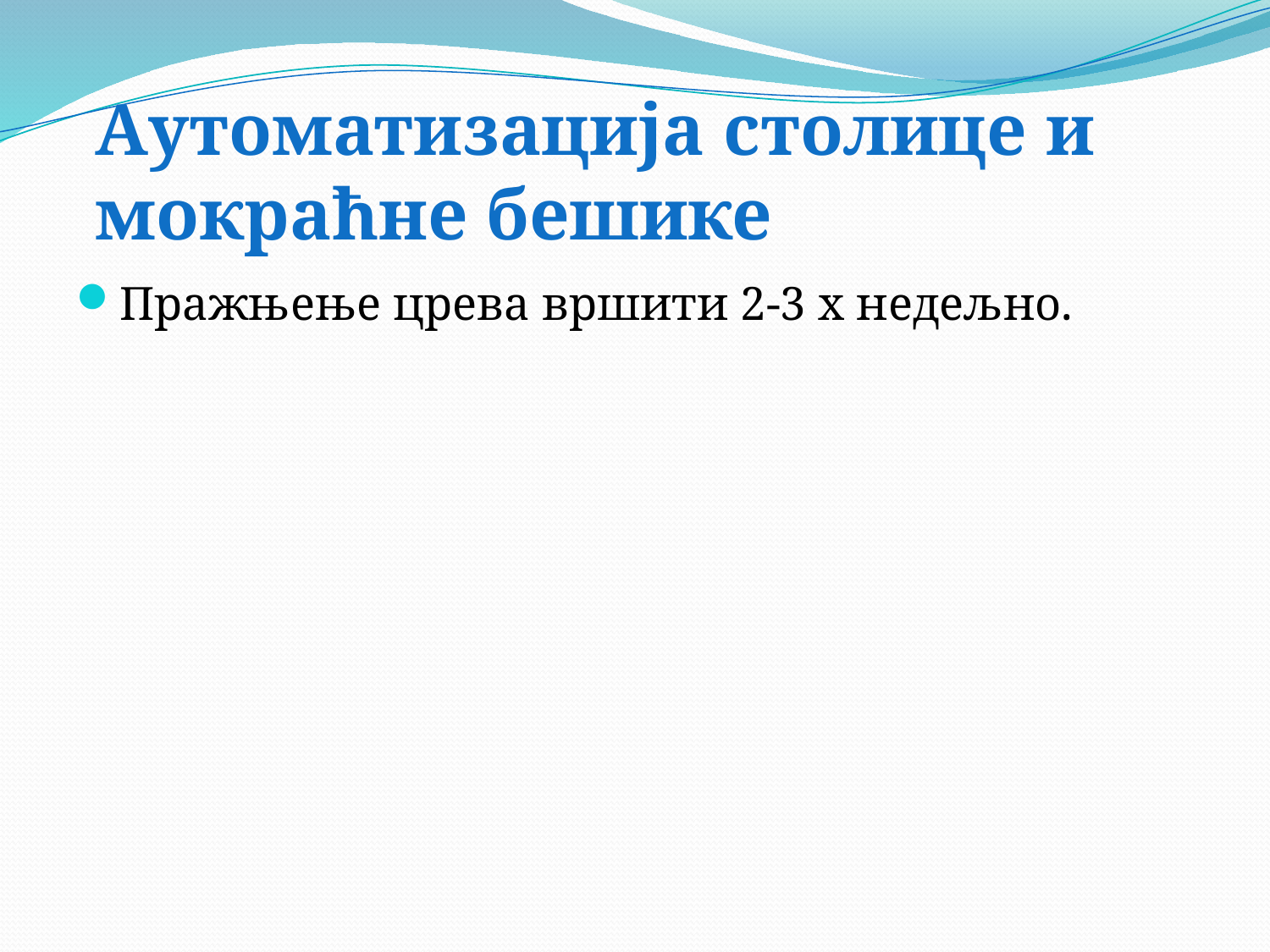

# Аутоматизација столице и мокраћне бешике
Пражњење црева вршити 2-3 x недељно.